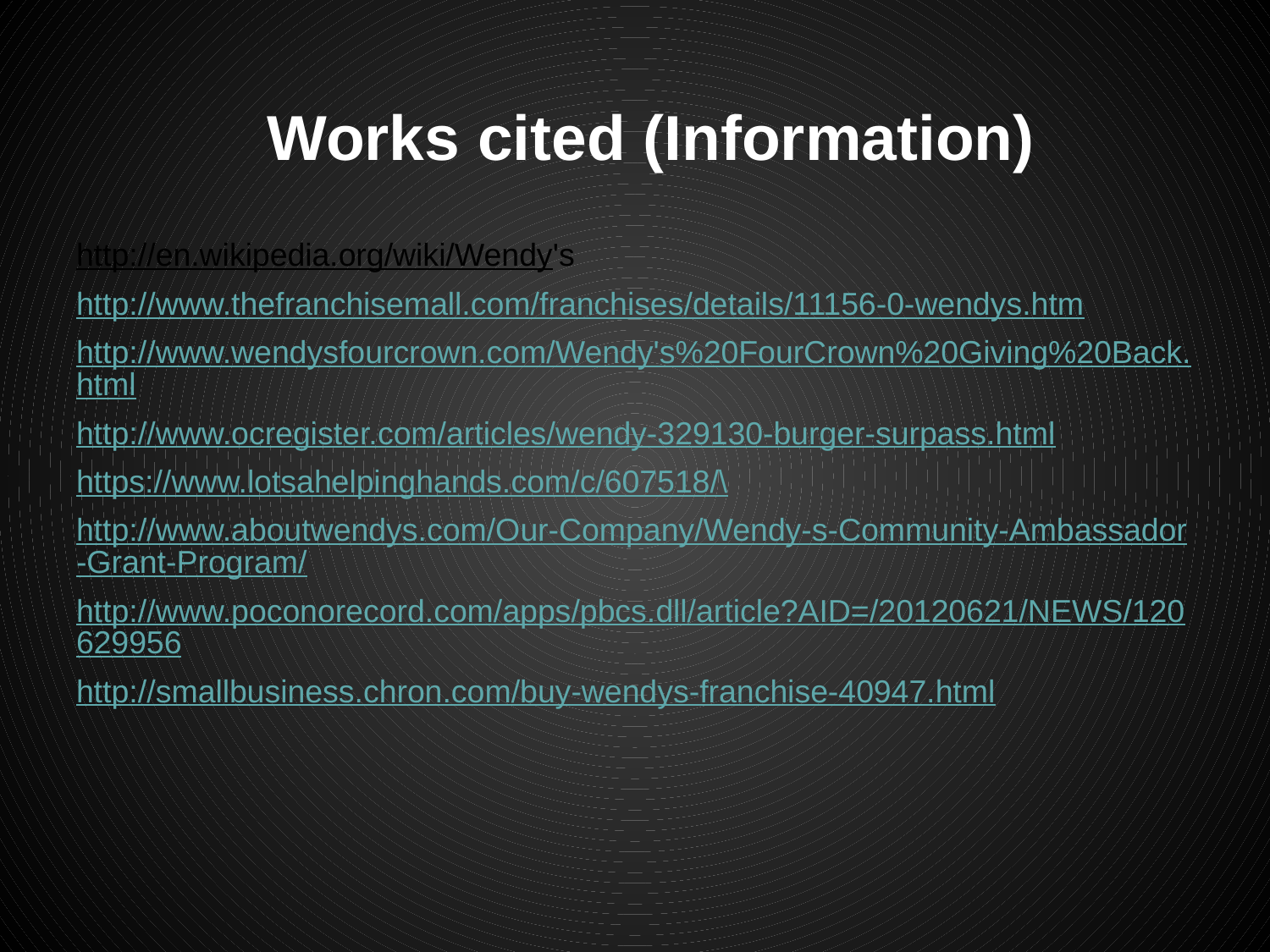

# Works cited (Information)
http://en.wikipedia.org/wiki/Wendy's
http://www.thefranchisemall.com/franchises/details/11156-0-wendys.htm
http://www.wendysfourcrown.com/Wendy's%20FourCrown%20Giving%20Back.html
http://www.ocregister.com/articles/wendy-329130-burger-surpass.html
https://www.lotsahelpinghands.com/c/607518/\
http://www.aboutwendys.com/Our-Company/Wendy-s-Community-Ambassador-Grant-Program/
http://www.poconorecord.com/apps/pbcs.dll/article?AID=/20120621/NEWS/120629956
http://smallbusiness.chron.com/buy-wendys-franchise-40947.html